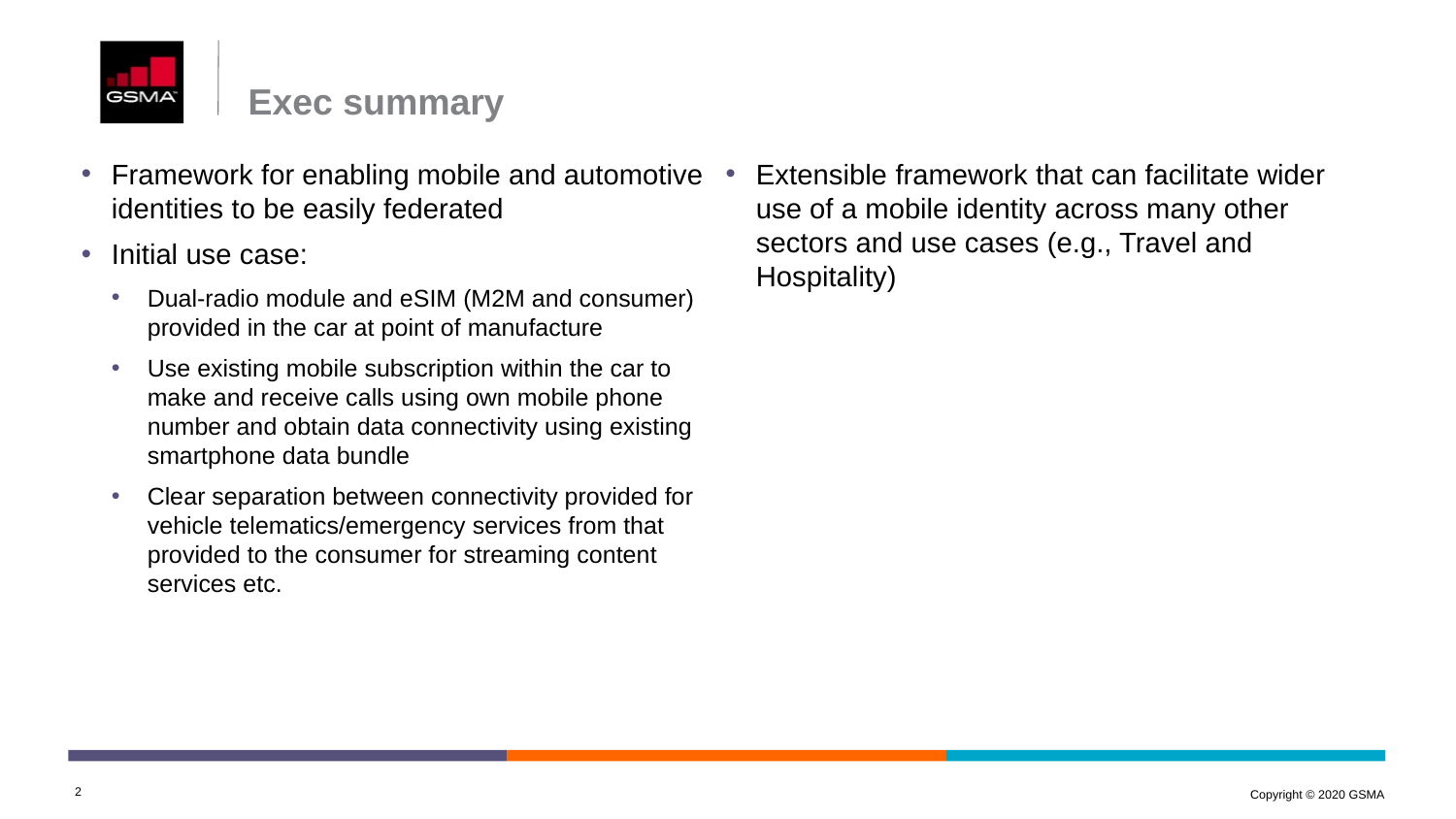

# Exec summary
Framework for enabling mobile and automotive identities to be easily federated
Initial use case:
Dual-radio module and eSIM (M2M and consumer) provided in the car at point of manufacture
Use existing mobile subscription within the car to make and receive calls using own mobile phone number and obtain data connectivity using existing smartphone data bundle
Clear separation between connectivity provided for vehicle telematics/emergency services from that provided to the consumer for streaming content services etc.

Extensible framework that can facilitate wider use of a mobile identity across many other sectors and use cases (e.g., Travel and Hospitality)

2